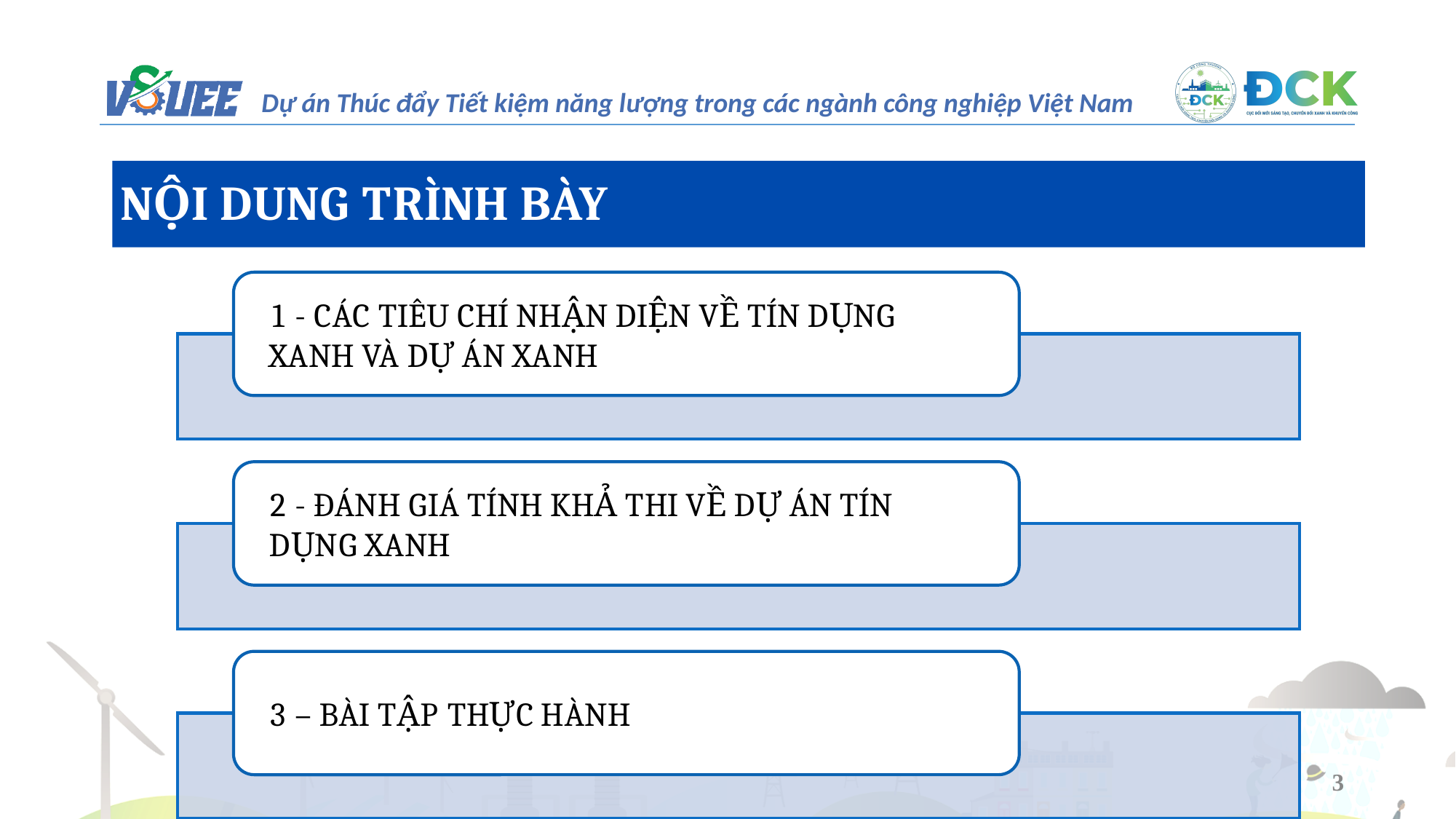

NỘI DUNG TRÌNH BÀY

1 - CÁC TIÊU CHÍ NHẬN DIỆN VỀ TÍN DỤNG XANH VÀ DỰ ÁN XANH

2 - ĐÁNH GIÁ TÍNH KHẢ THI VỀ DỰ ÁN TÍN DỤNG XANH

3 – BÀI TẬP THỰC HÀNH

3